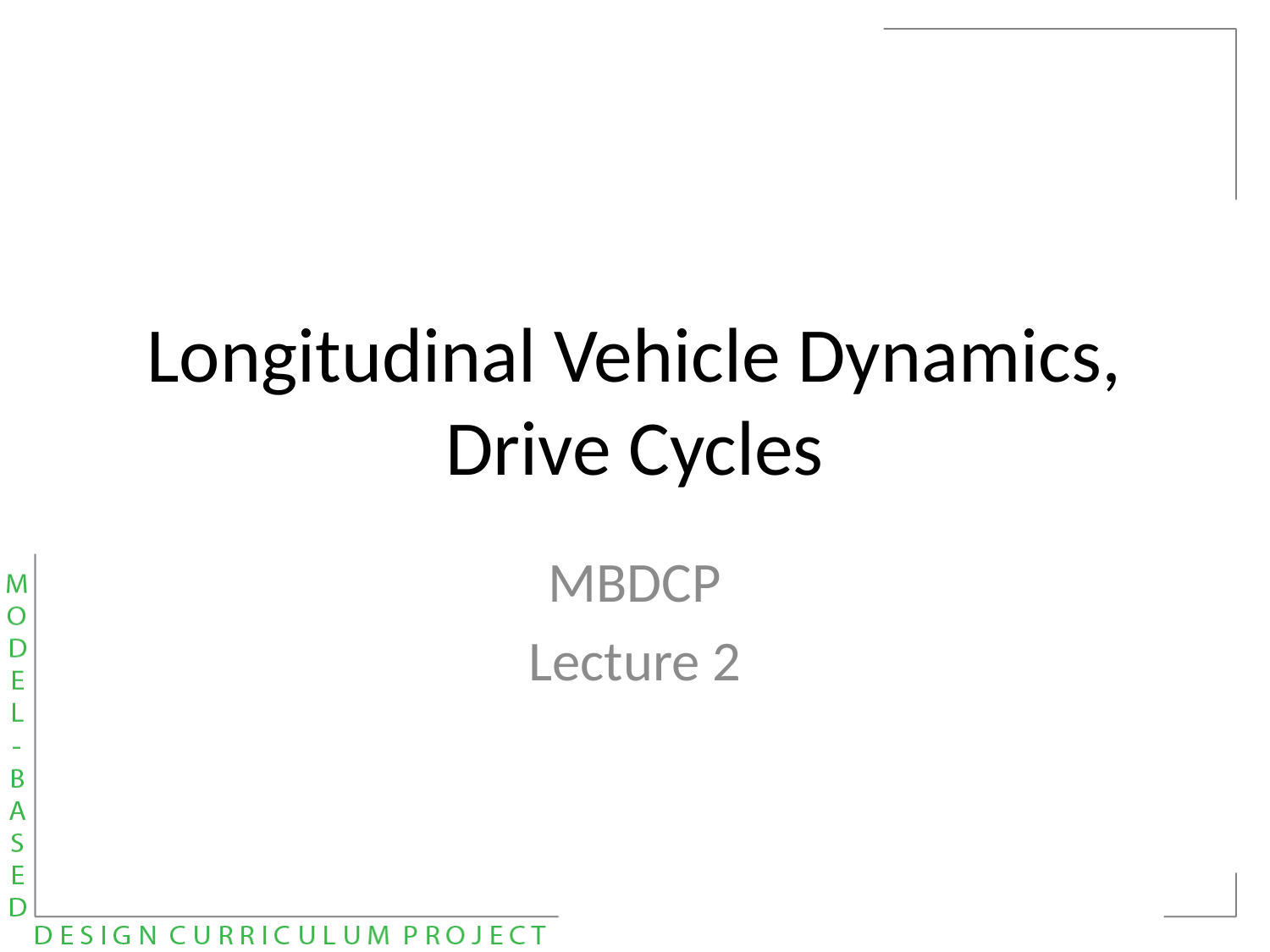

# Longitudinal Vehicle Dynamics, Drive Cycles
MBDCP
Lecture 2